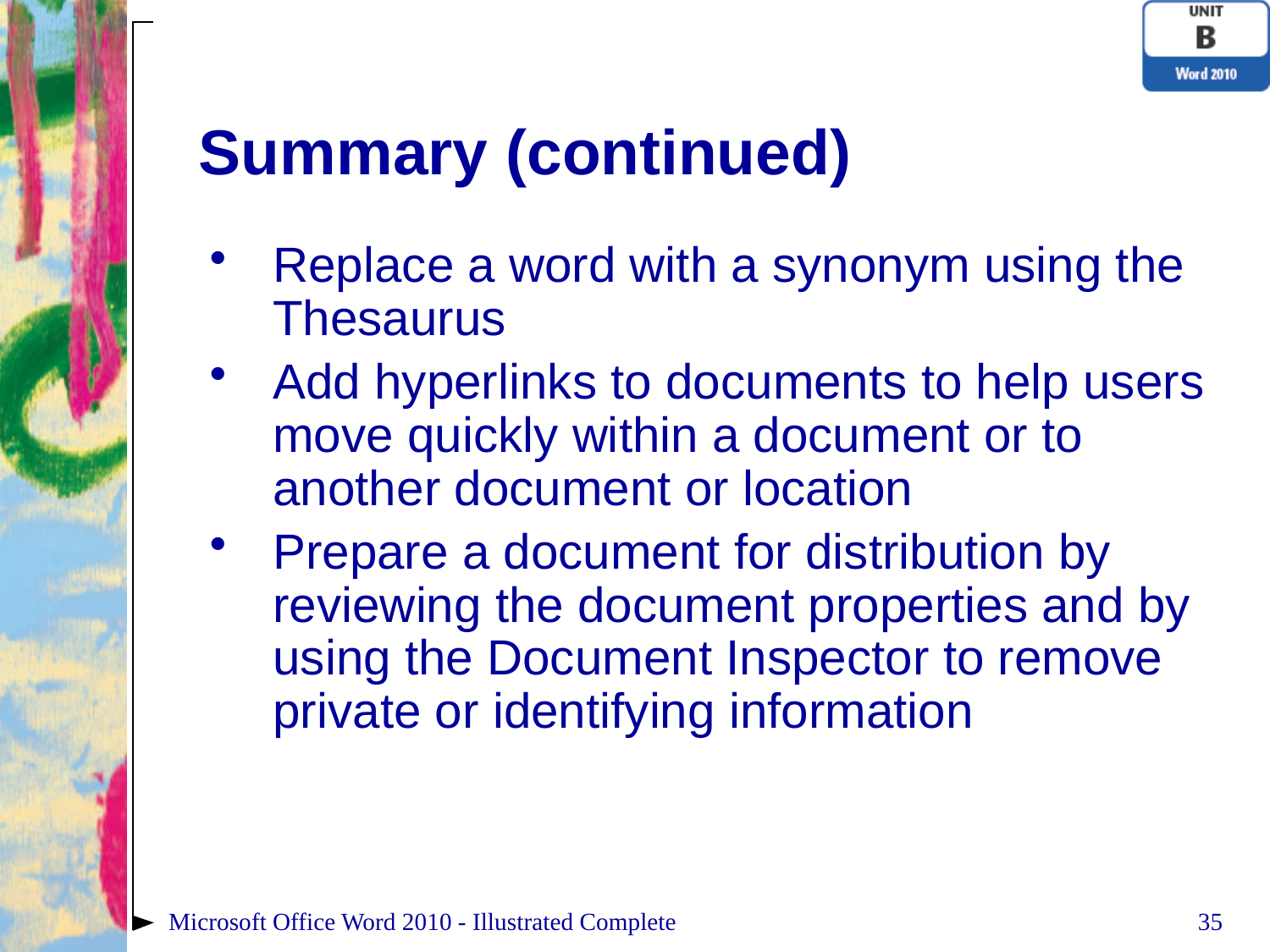

# Summary (continued)
Replace a word with a synonym using the Thesaurus
Add hyperlinks to documents to help users move quickly within a document or to another document or location
Prepare a document for distribution by reviewing the document properties and by using the Document Inspector to remove private or identifying information
Microsoft Office Word 2010 - Illustrated Complete
35